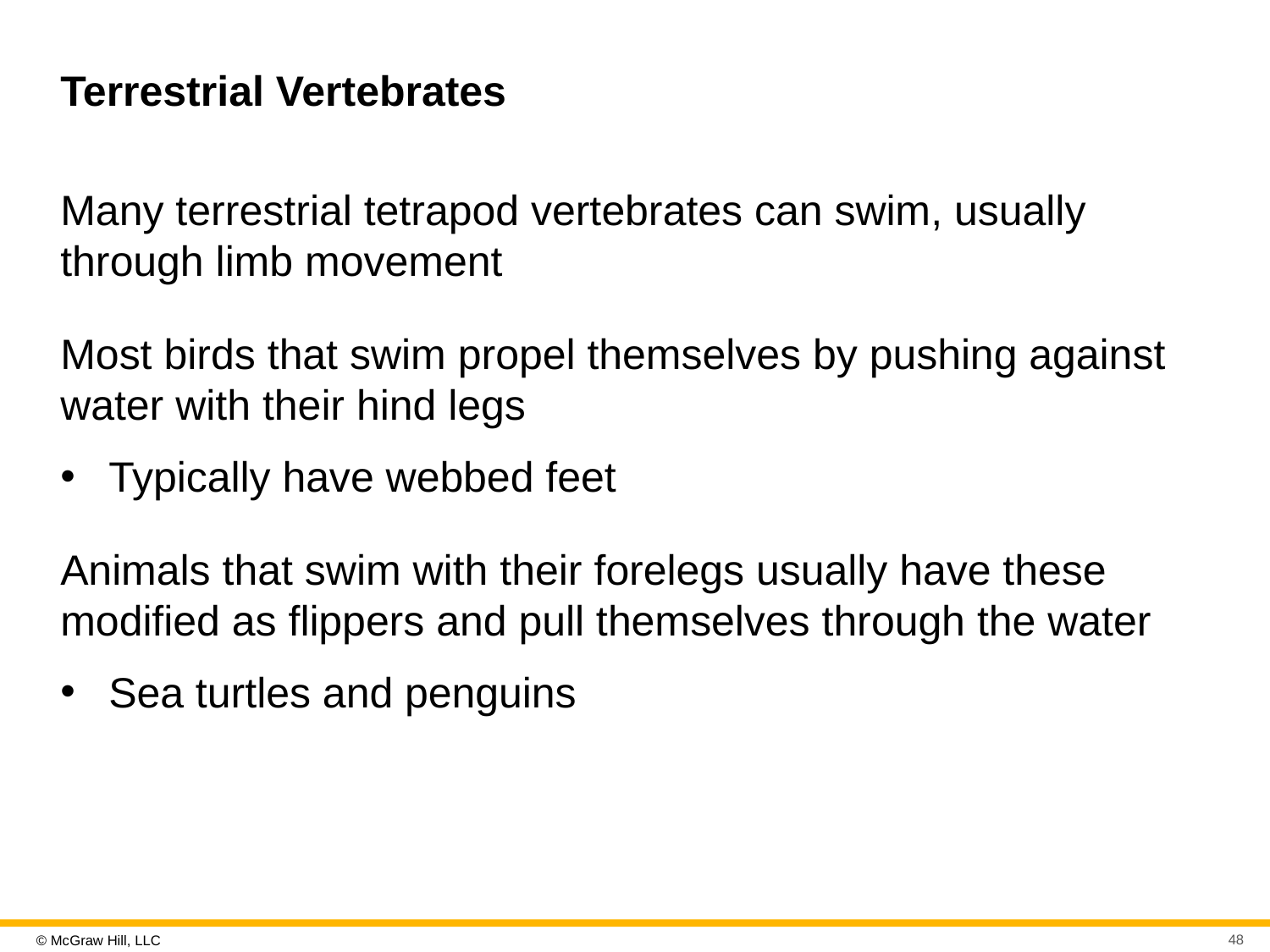

# Terrestrial Vertebrates
Many terrestrial tetrapod vertebrates can swim, usually through limb movement
Most birds that swim propel themselves by pushing against water with their hind legs
Typically have webbed feet
Animals that swim with their forelegs usually have these modified as flippers and pull themselves through the water
Sea turtles and penguins
48